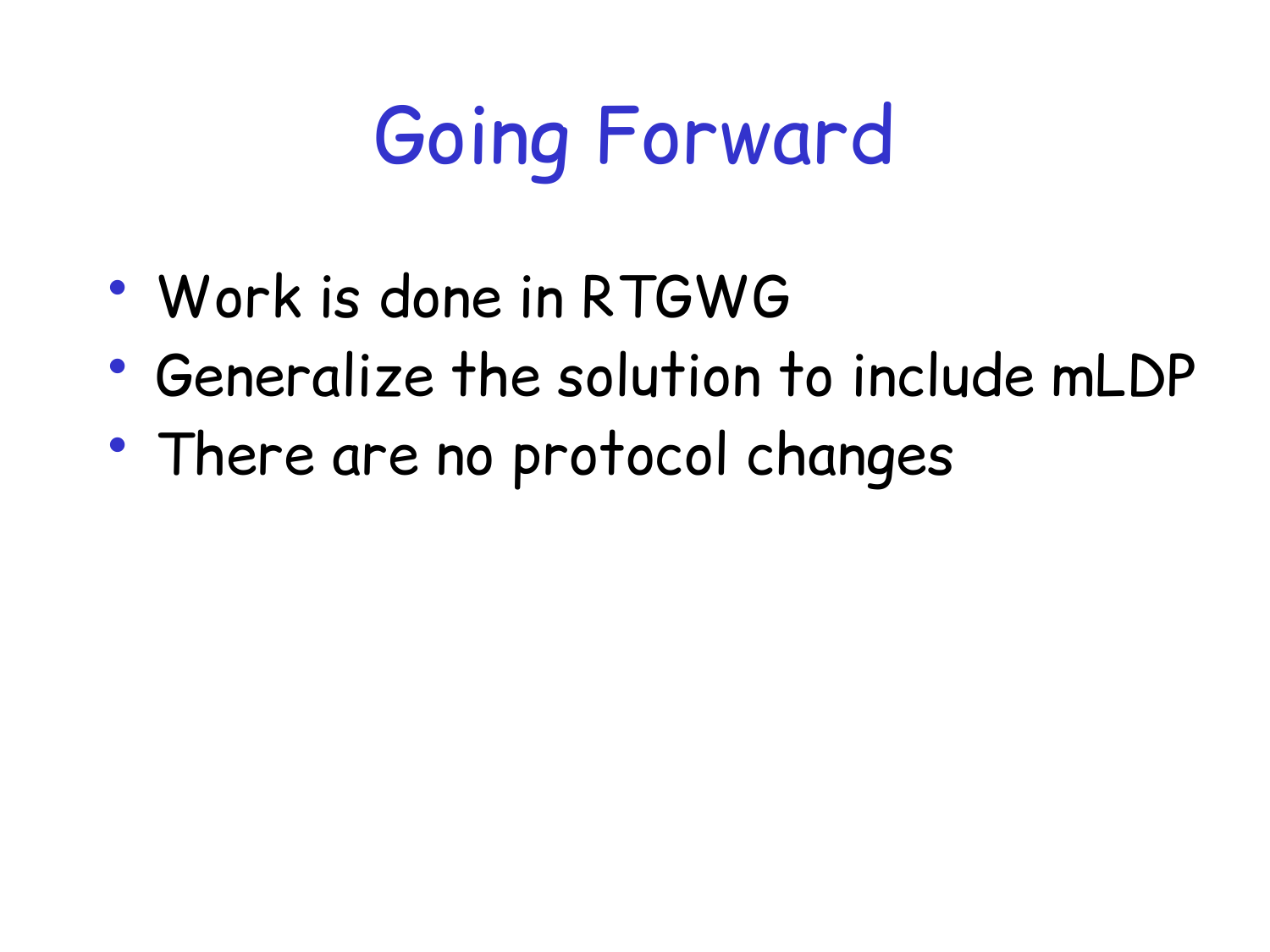

# Going Forward
Work is done in RTGWG
Generalize the solution to include mLDP
There are no protocol changes